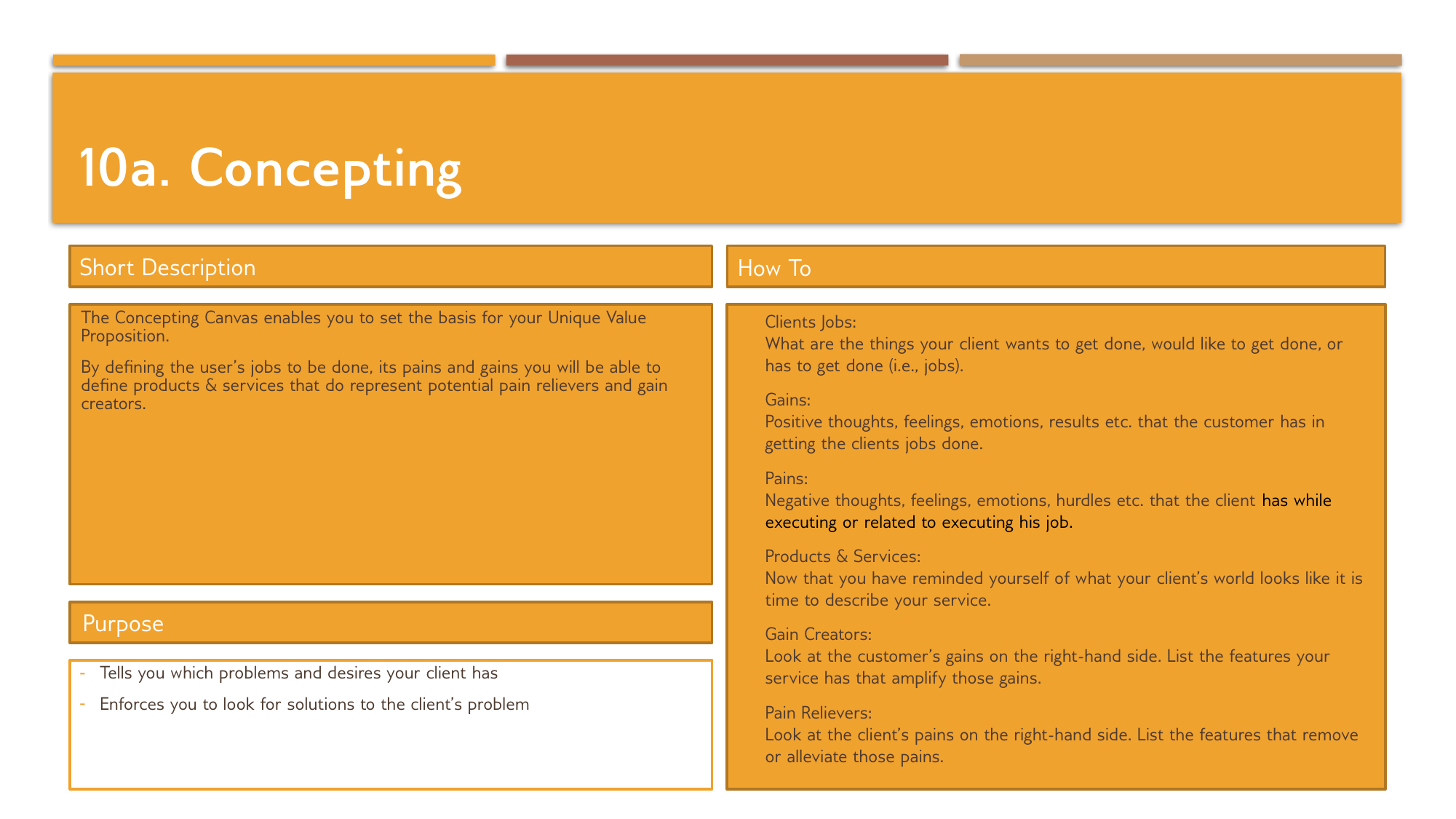

# 10a. Concepting
Short Description
How To
Clients Jobs:
What are the things your client wants to get done, would like to get done, or has to get done (i.e., jobs).
Gains:
Positive thoughts, feelings, emotions, results etc. that the customer has in getting the clients jobs done.
Pains:
Negative thoughts, feelings, emotions, hurdles etc. that the client has while executing or related to executing his job.
Products & Services:
Now that you have reminded yourself of what your client’s world looks like it is time to describe your service.
Gain Creators:
Look at the customer’s gains on the right-hand side. List the features your service has that amplify those gains.
Pain Relievers:
Look at the client’s pains on the right-hand side. List the features that remove or alleviate those pains.
The Concepting Canvas enables you to set the basis for your Unique Value Proposition.
By defining the user’s jobs to be done, its pains and gains you will be able to define products & services that do represent potential pain relievers and gain creators.
Purpose
Tells you which problems and desires your client has
Enforces you to look for solutions to the client’s problem